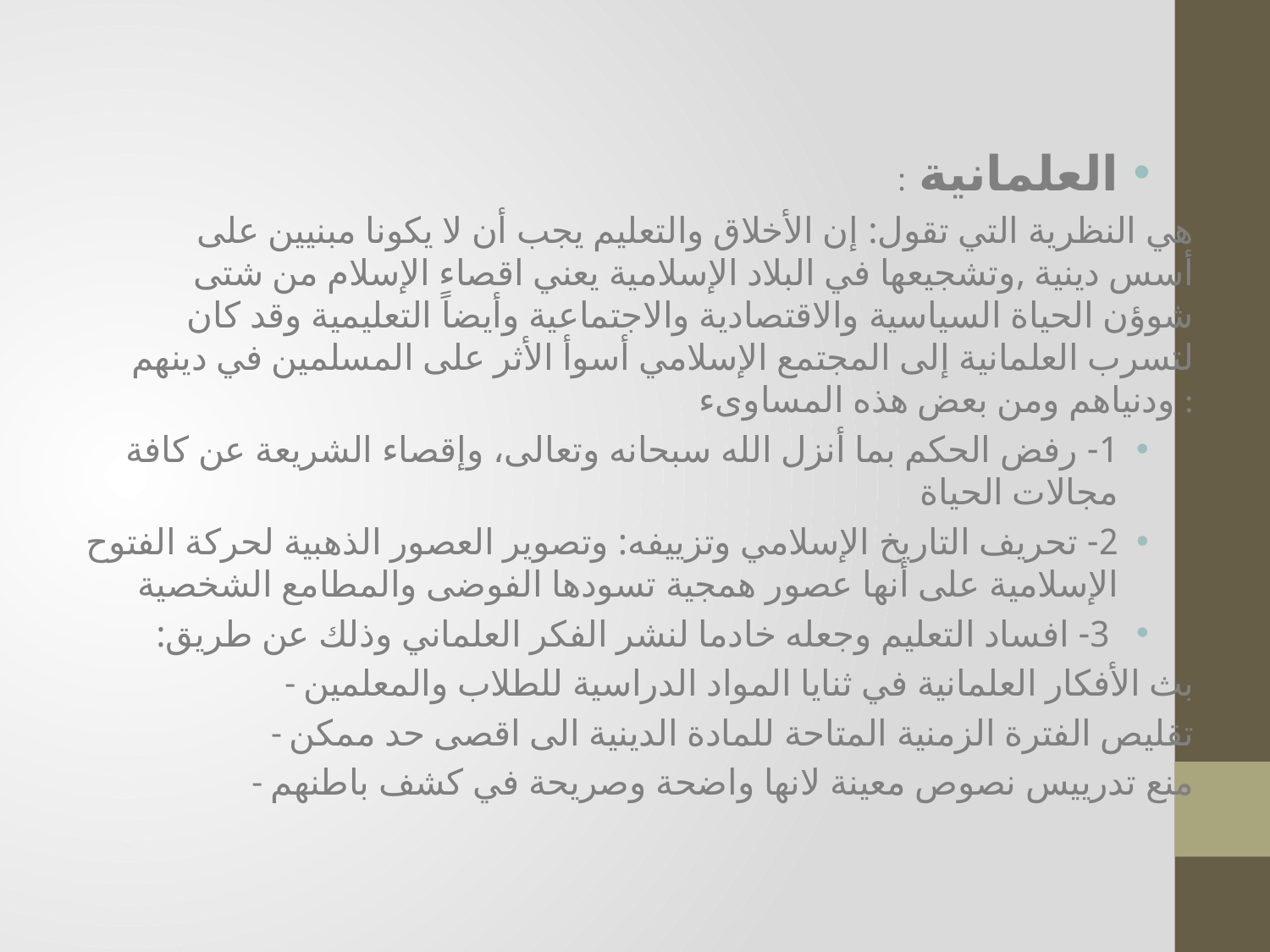

العلمانية :
هي النظرية التي تقول: إن الأخلاق والتعليم يجب أن لا يكونا مبنيين على أسس دينية ,وتشجيعها في البلاد الإسلامية يعني اقصاء الإسلام من شتى شوؤن الحياة السياسية والاقتصادية والاجتماعية وأيضاً التعليمية وقد كان لتسرب العلمانية إلى المجتمع الإسلامي أسوأ الأثر على المسلمين في دينهم ودنياهم ومن بعض هذه المساوىء :
1- رفض الحكم بما أنزل الله سبحانه وتعالى، وإقصاء الشريعة عن كافة مجالات الحياة
2- تحريف التاريخ الإسلامي وتزييفه: وتصوير العصور الذهبية لحركة الفتوح الإسلامية على أنها عصور همجية تسودها الفوضى والمطامع الشخصية
 3- افساد التعليم وجعله خادما لنشر الفكر العلماني وذلك عن طريق:
- بث الأفكار العلمانية في ثنايا المواد الدراسية للطلاب والمعلمين
- تقليص الفترة الزمنية المتاحة للمادة الدينية الى اقصى حد ممكن
- منع تدرييس نصوص معينة لانها واضحة وصريحة في كشف باطنهم